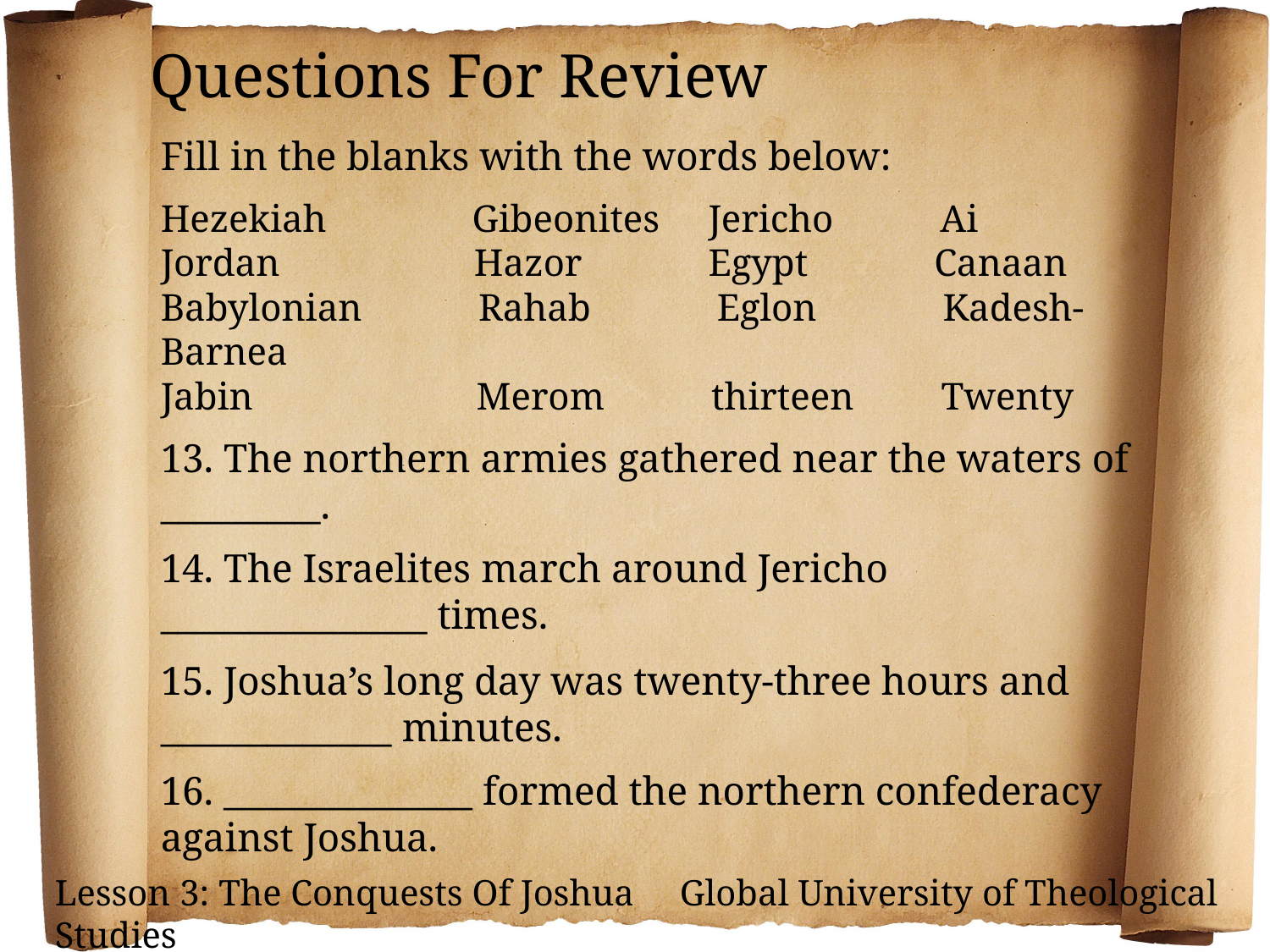

Questions For Review
Fill in the blanks with the words below:

Hezekiah               Gibeonites     Jericho           Ai
Jordan                    Hazor             Egypt             Canaan
Babylonian            Rahab             Eglon             Kadesh-Barnea
Jabin                       Merom           thirteen         Twenty

13. The northern armies gathered near the waters of _________.

14. The Israelites march around Jericho _______________ times.

15. Joshua’s long day was twenty-three hours and _____________ minutes.

16. ______________ formed the northern confederacy against Joshua.
Lesson 3: The Conquests Of Joshua     Global University of Theological Studies